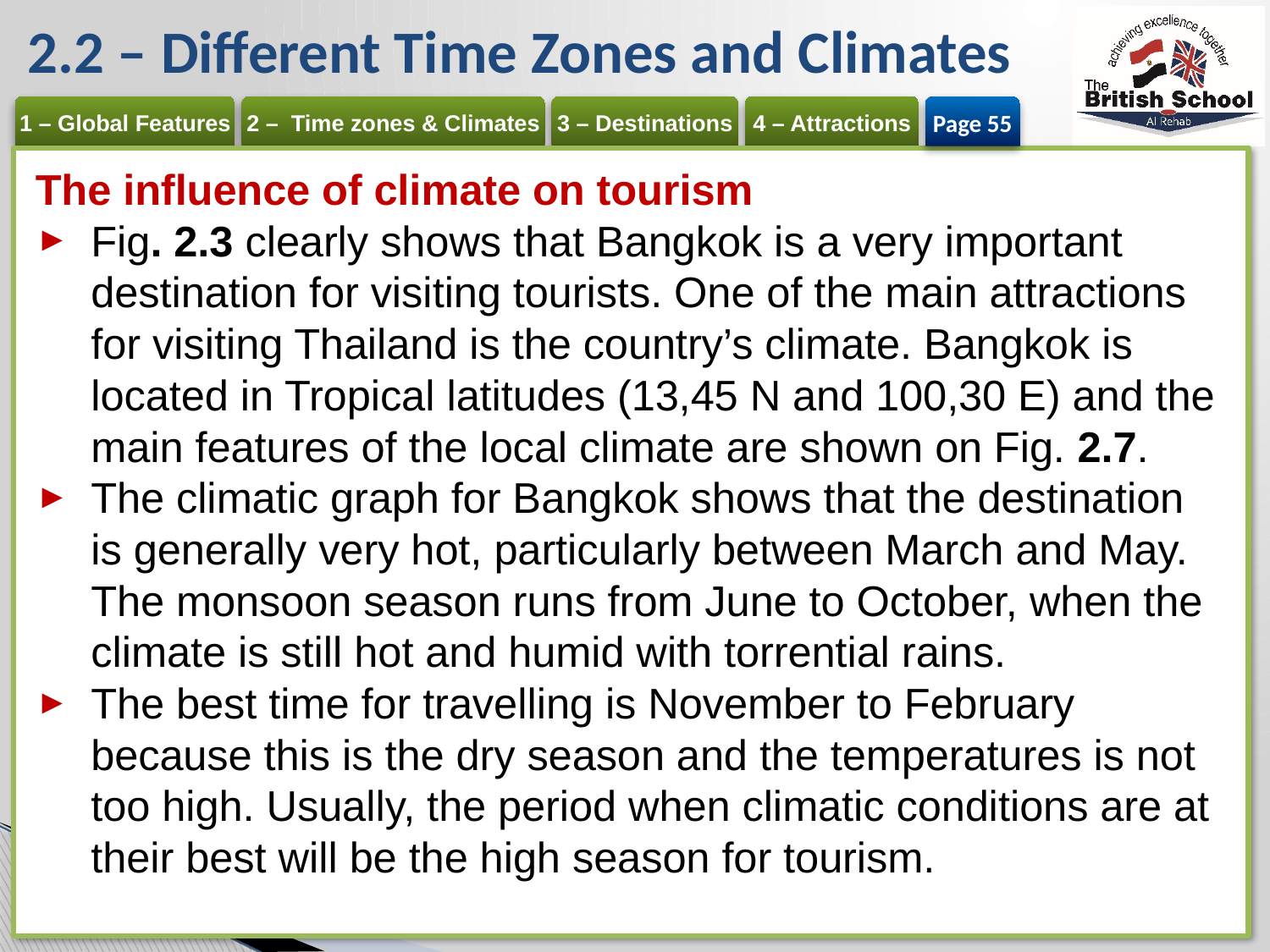

# 2.2 – Different Time Zones and Climates
Page 55
The influence of climate on tourism
Fig. 2.3 clearly shows that Bangkok is a very important destination for visiting tourists. One of the main attractions for visiting Thailand is the country’s climate. Bangkok is located in Tropical latitudes (13,45 N and 100,30 E) and the main features of the local climate are shown on Fig. 2.7.
The climatic graph for Bangkok shows that the destination is generally very hot, particularly between March and May. The monsoon season runs from June to October, when the climate is still hot and humid with torrential rains.
The best time for travelling is November to February because this is the dry season and the temperatures is not too high. Usually, the period when climatic conditions are at their best will be the high season for tourism.